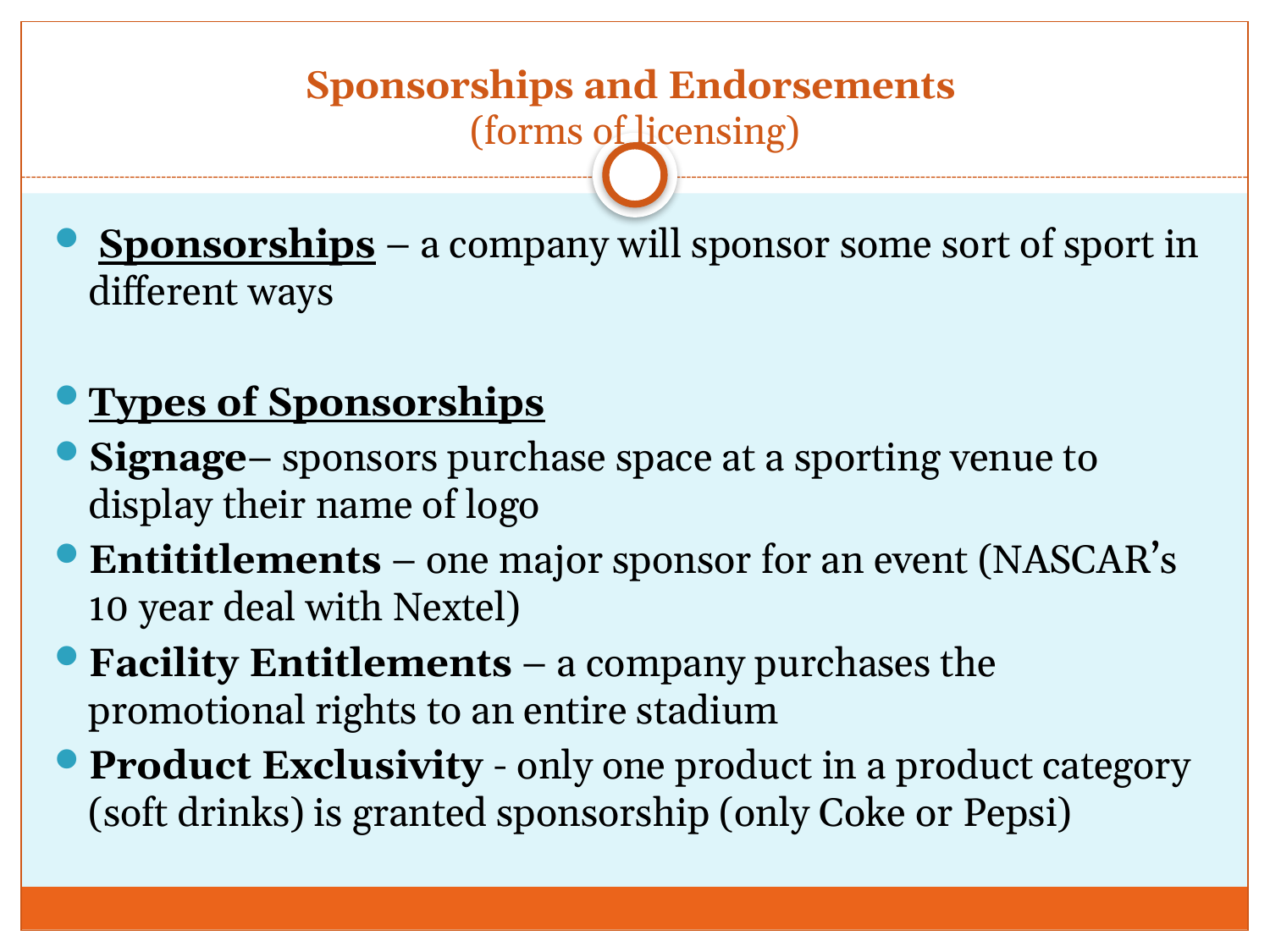

# Sponsorships and Endorsements (forms of licensing)
 Sponsorships – a company will sponsor some sort of sport in different ways

Types of Sponsorships
Signage– sponsors purchase space at a sporting venue to display their name of logo
Entititlements – one major sponsor for an event (NASCAR’s 10 year deal with Nextel)
Facility Entitlements – a company purchases the promotional rights to an entire stadium
Product Exclusivity - only one product in a product category (soft drinks) is granted sponsorship (only Coke or Pepsi)